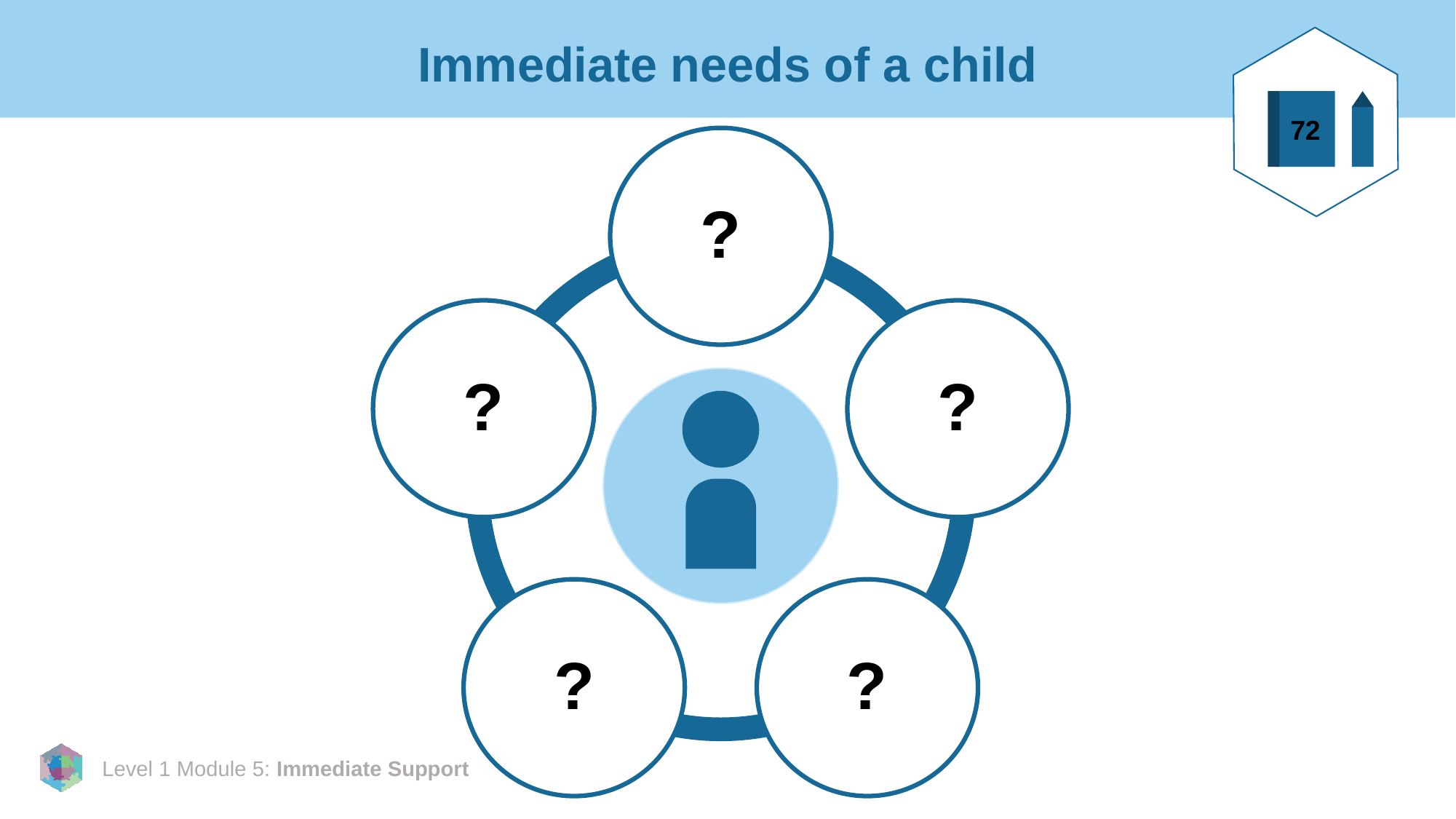

# Immediate needs of a child

72

?
?
?
?
?